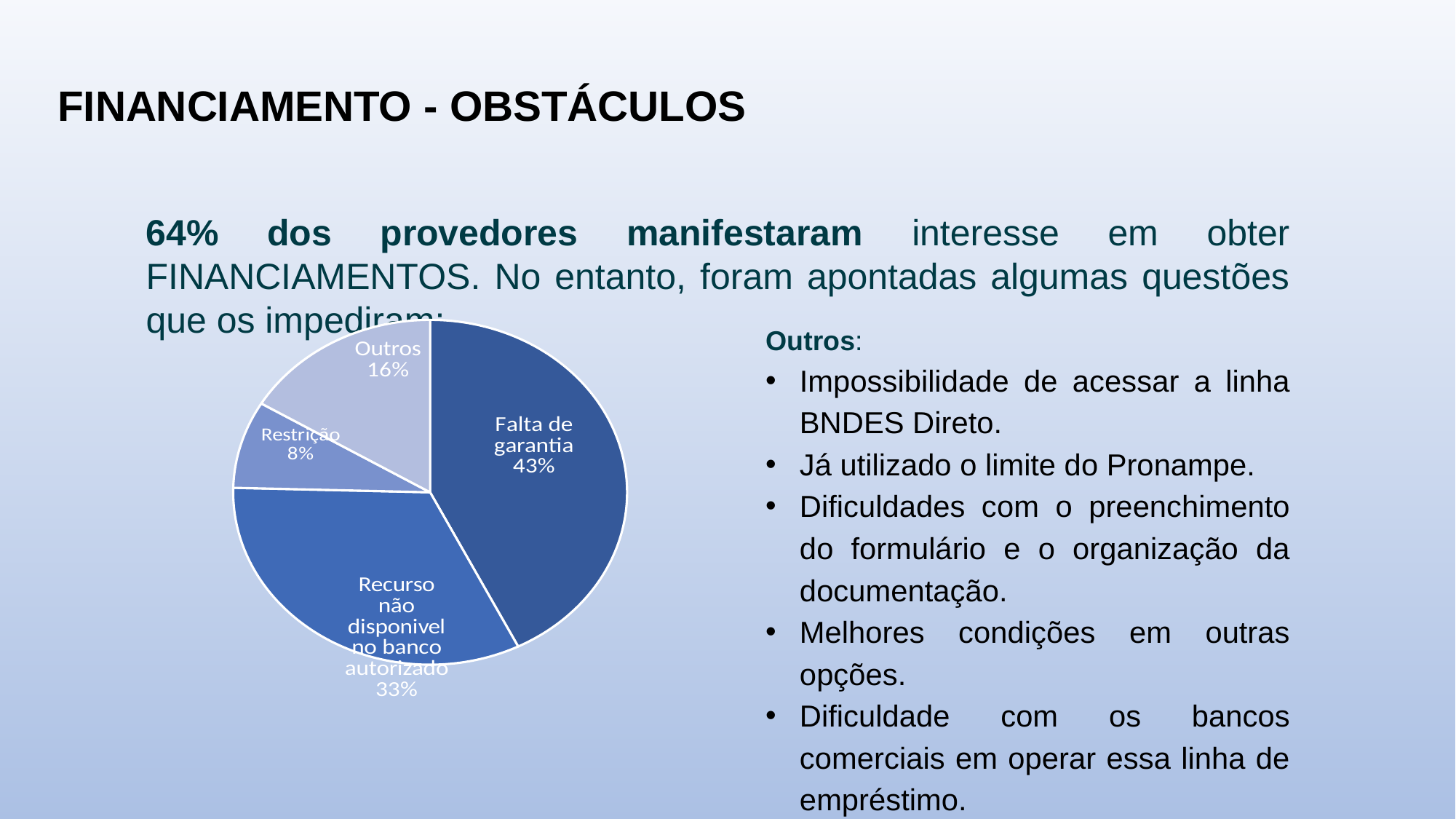

FINANCIAMENTO - OBSTÁCULOS
64% dos provedores manifestaram interesse em obter FINANCIAMENTOS. No entanto, foram apontadas algumas questões que os impediram:

### Chart

| Category |  |
|---|---|
| Falta de garantia | 26.0 |
| Recurso não disponivel no banco autorizado | 20.0 |
| Restrição no Serasa | 5.0 |
| Outros | 10.0 |
Outros:
Impossibilidade de acessar a linha BNDES Direto.
Já utilizado o limite do Pronampe.
Dificuldades com o preenchimento do formulário e o organização da documentação.
Melhores condições em outras opções.
Dificuldade com os bancos comerciais em operar essa linha de empréstimo.